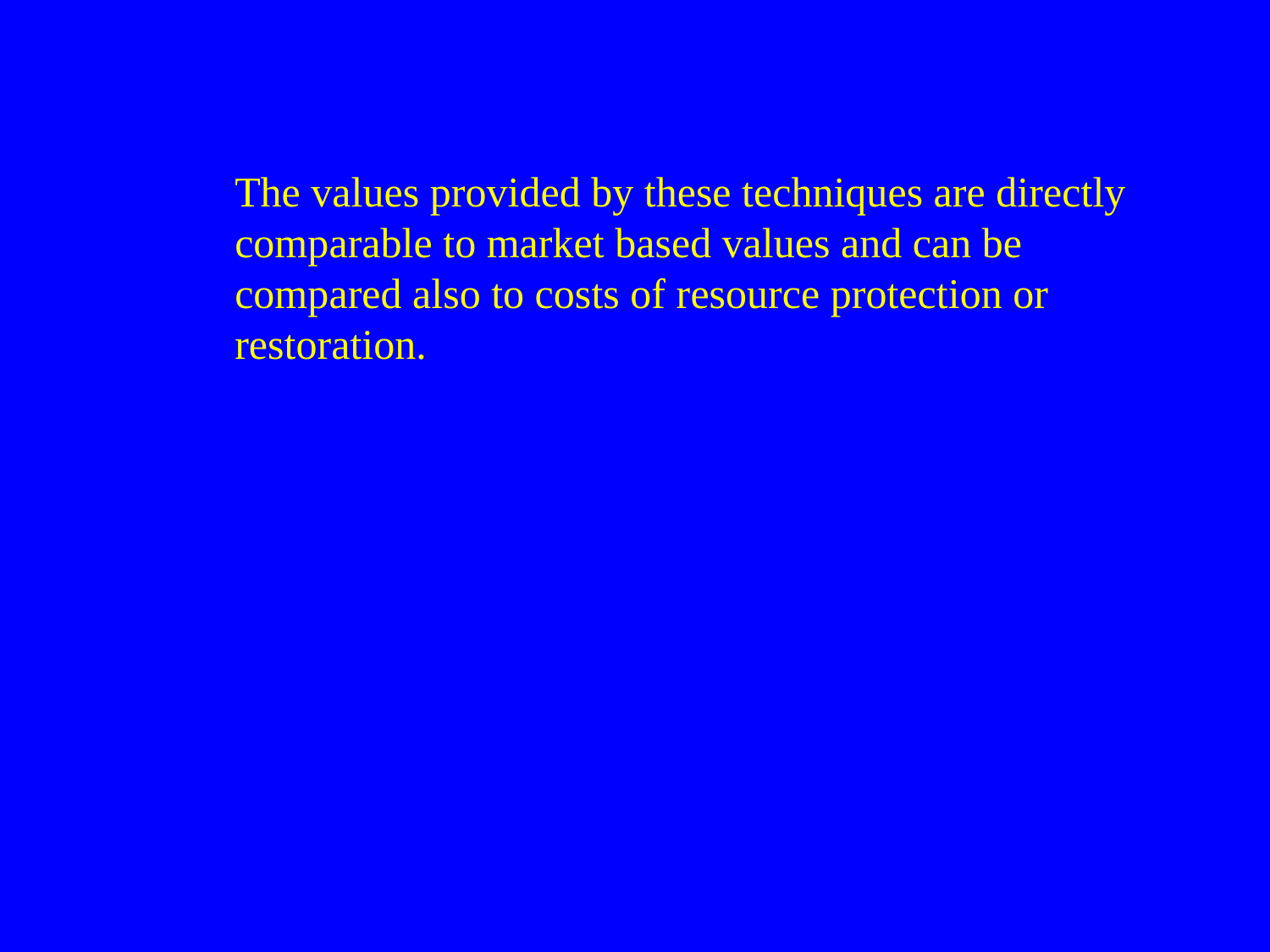

The values provided by these techniques are directly comparable to market based values and can be compared also to costs of resource protection or restoration.